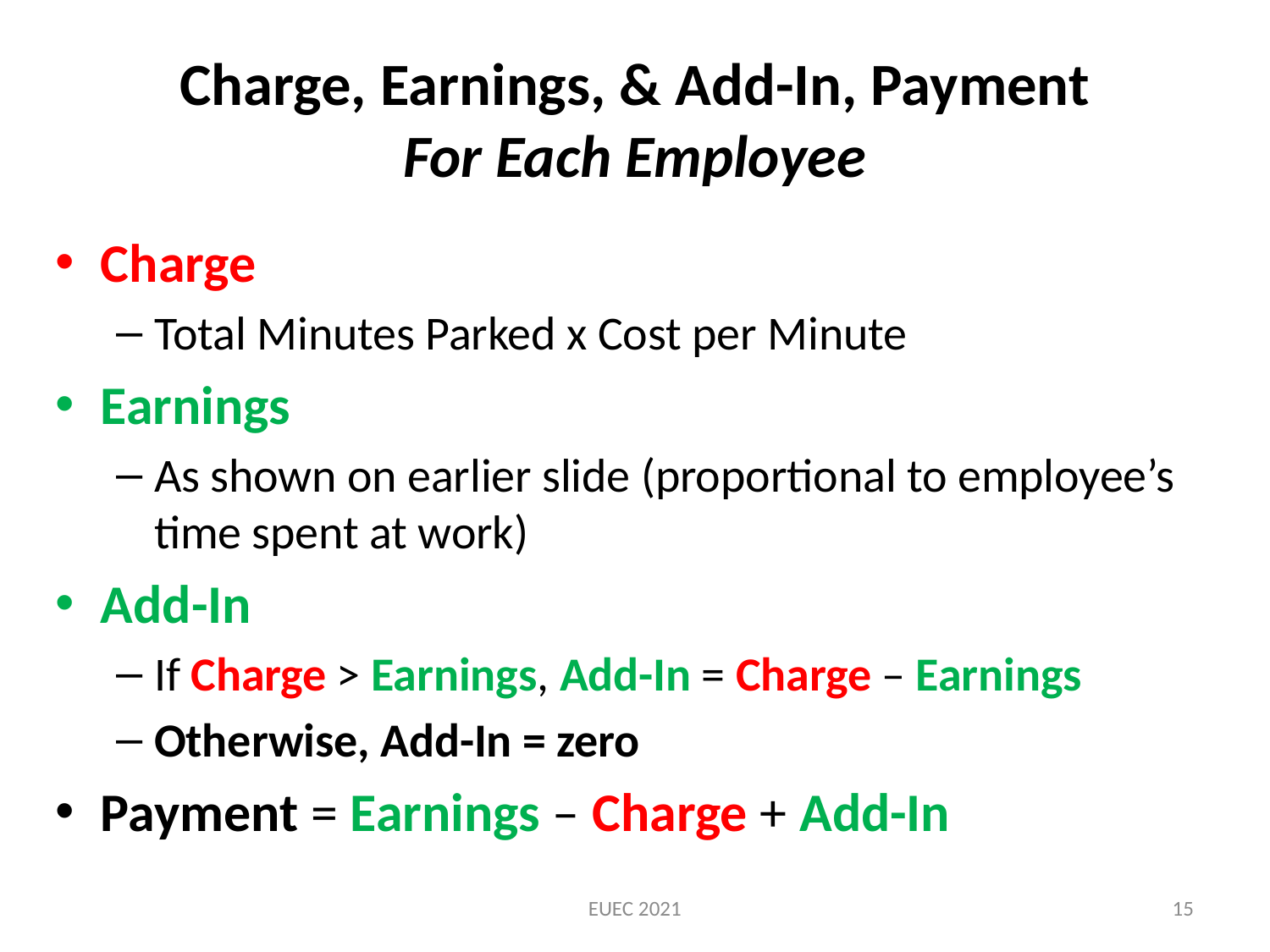

# Charge, Earnings, & Add-In, Payment For Each Employee
Charge
Total Minutes Parked x Cost per Minute
Earnings
As shown on earlier slide (proportional to employee’s time spent at work)
Add-In
If Charge > Earnings, Add-In = Charge – Earnings
Otherwise, Add-In = zero
Payment = Earnings – Charge + Add-In

EUEC 2021
15